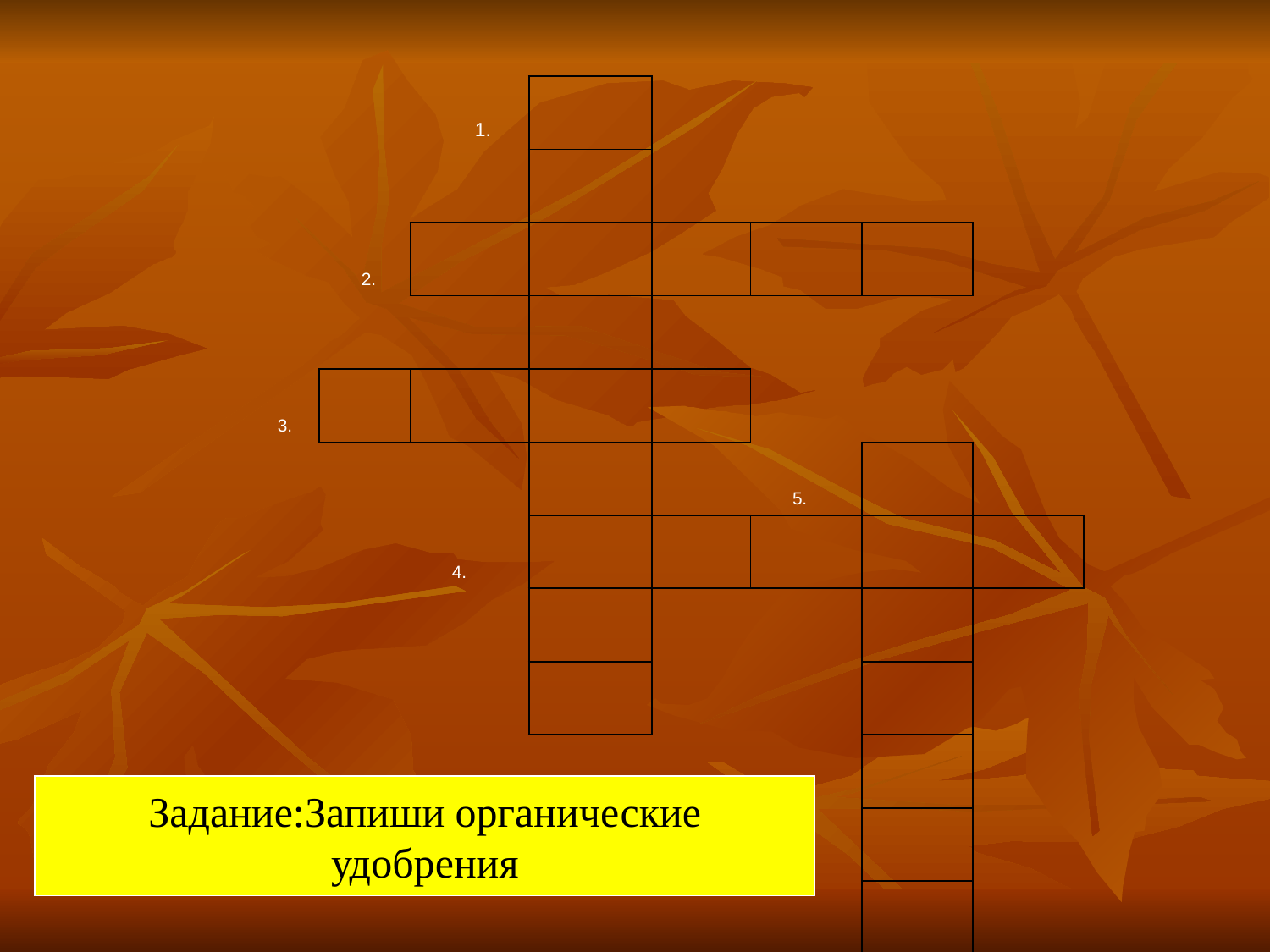

|  |  |  | 1. |  |  |  |  |  |  |
| --- | --- | --- | --- | --- | --- | --- | --- | --- | --- |
|  |  |  |  |  |  |  |  |  |  |
|  | 2. |  |  |  |  |  |  |  |  |
|  |  |  |  |  |  |  |  |  |  |
| 3. |  |  |  |  |  |  |  |  |  |
|  |  |  |  |  |  | 5. |  |  |  |
|  |  |  | 4. |  |  |  |  |  |  |
|  |  |  |  |  |  |  |  |  |  |
|  |  |  |  |  |  |  |  |  |  |
|  |  |  |  |  |  |  |  |  |  |
|  |  |  |  |  |  |  |  |  |  |
|  |  |  |  |  |  |  |  |  |  |
|  |  |  |  |  |  |  |  |  |  |
|  |  |  |  |  |  |  |  |  |  |
|  |  |  |  |  |  |  |  |  |  |
Задание:Запиши органические
удобрения